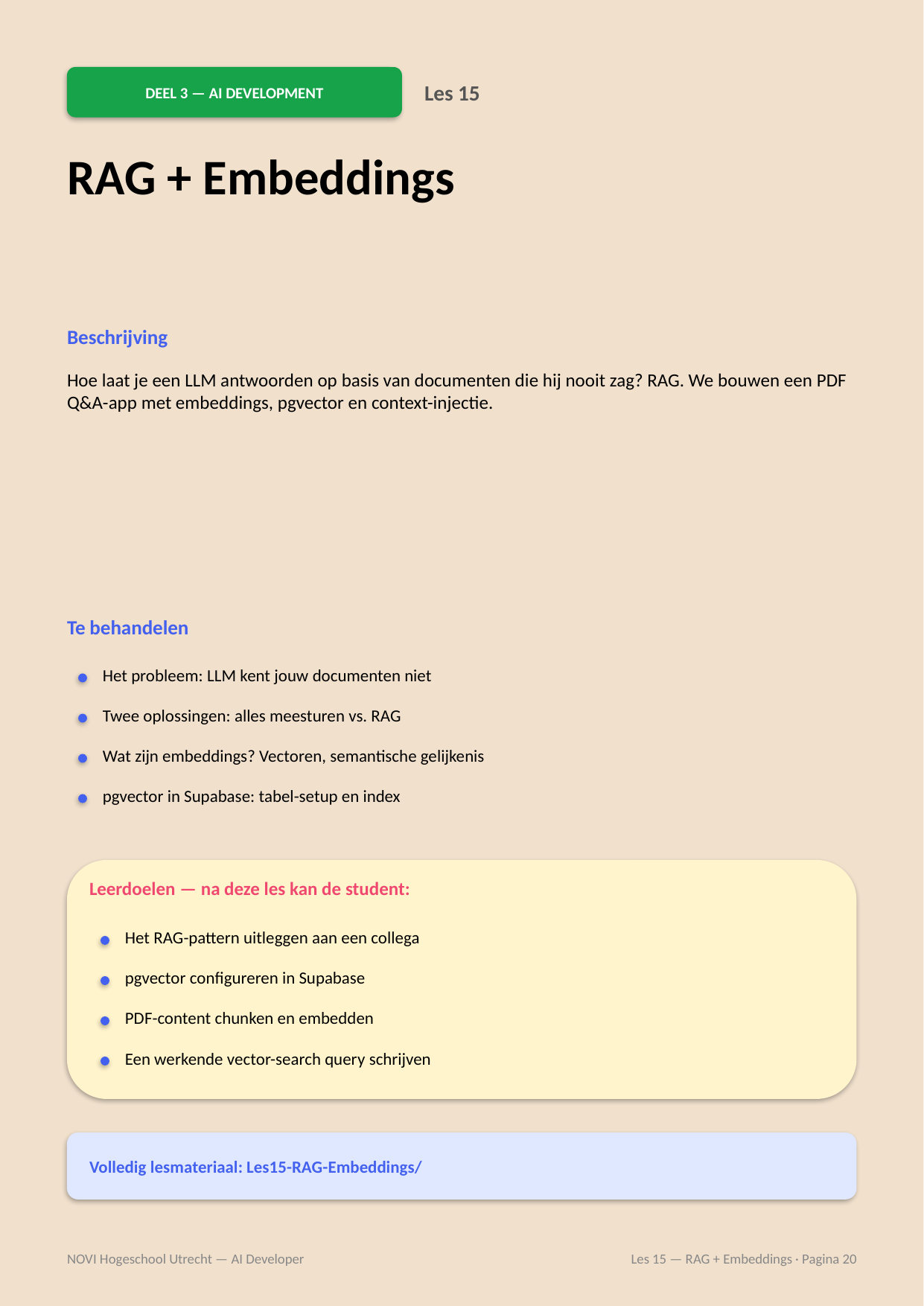

DEEL 3 — AI DEVELOPMENT
Les 15
RAG + Embeddings
Beschrijving
Hoe laat je een LLM antwoorden op basis van documenten die hij nooit zag? RAG. We bouwen een PDF Q&A-app met embeddings, pgvector en context-injectie.
Te behandelen
Het probleem: LLM kent jouw documenten niet

Twee oplossingen: alles meesturen vs. RAG

Wat zijn embeddings? Vectoren, semantische gelijkenis

pgvector in Supabase: tabel-setup en index

Leerdoelen — na deze les kan de student:
Het RAG-pattern uitleggen aan een collega

pgvector configureren in Supabase

PDF-content chunken en embedden

Een werkende vector-search query schrijven

Volledig lesmateriaal: Les15-RAG-Embeddings/
NOVI Hogeschool Utrecht — AI Developer
Les 15 — RAG + Embeddings · Pagina 20